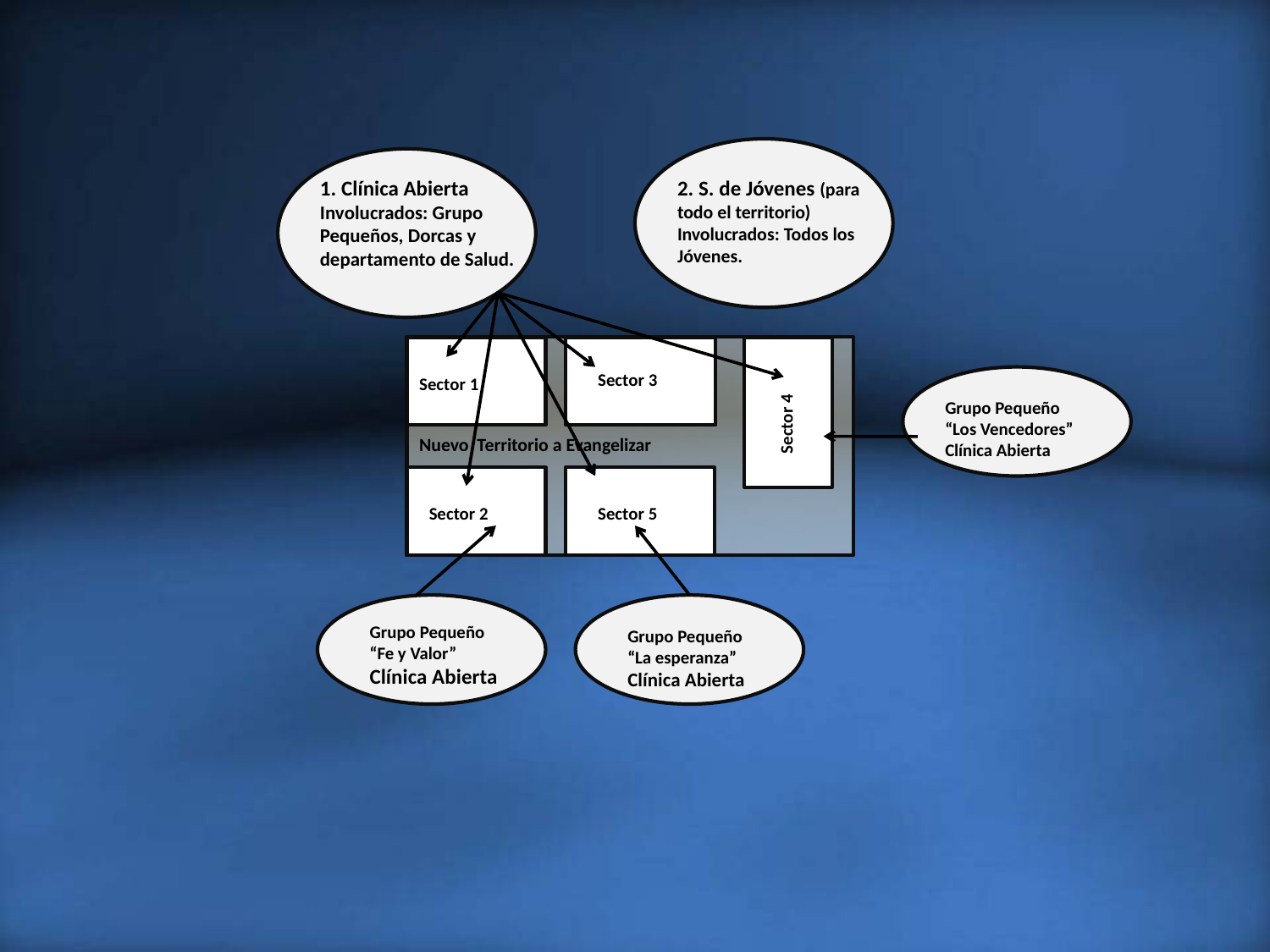

#

1. Clínica Abierta
Involucrados: Grupo Pequeños, Dorcas y departamento de Salud.
2. S. de Jóvenes (para todo el territorio)
Involucrados: Todos los Jóvenes.

Sector 3
Sector 1

Sector 4
Grupo Pequeño “Los Vencedores”
Clínica Abierta

Nuevo  Territorio a Evangelizar

Sector 2
Sector 5

Grupo Pequeño “Fe y Valor”
Clínica Abierta

Grupo Pequeño  “La esperanza”
Clínica Abierta